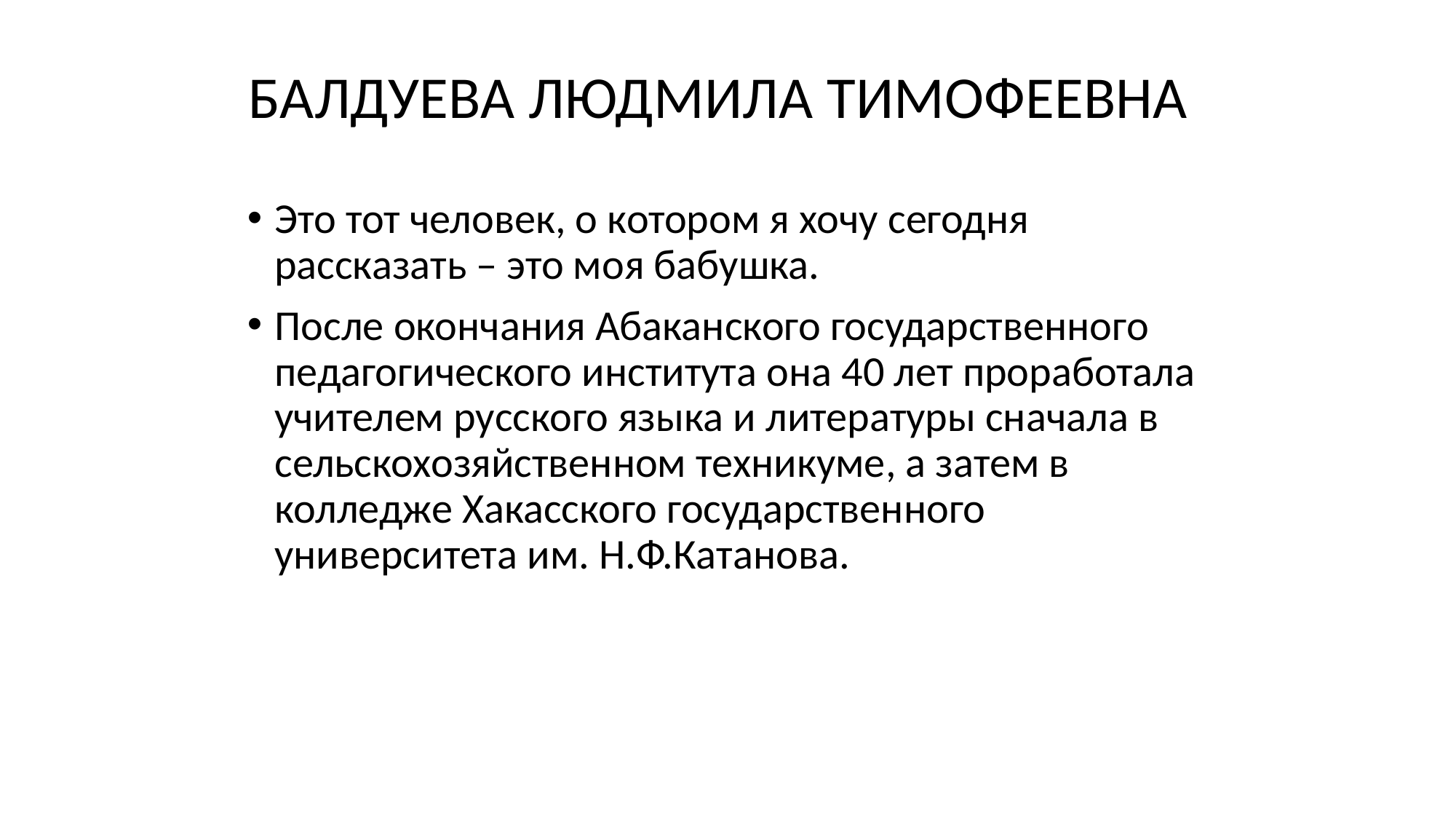

# БАЛДУЕВА ЛЮДМИЛА ТИМОФЕЕВНА
Это тот человек, о котором я хочу сегодня рассказать – это моя бабушка.
После окончания Абаканского государственного педагогического института она 40 лет проработала учителем русского языка и литературы сначала в сельскохозяйственном техникуме, а затем в колледже Хакасского государственного университета им. Н.Ф.Катанова.